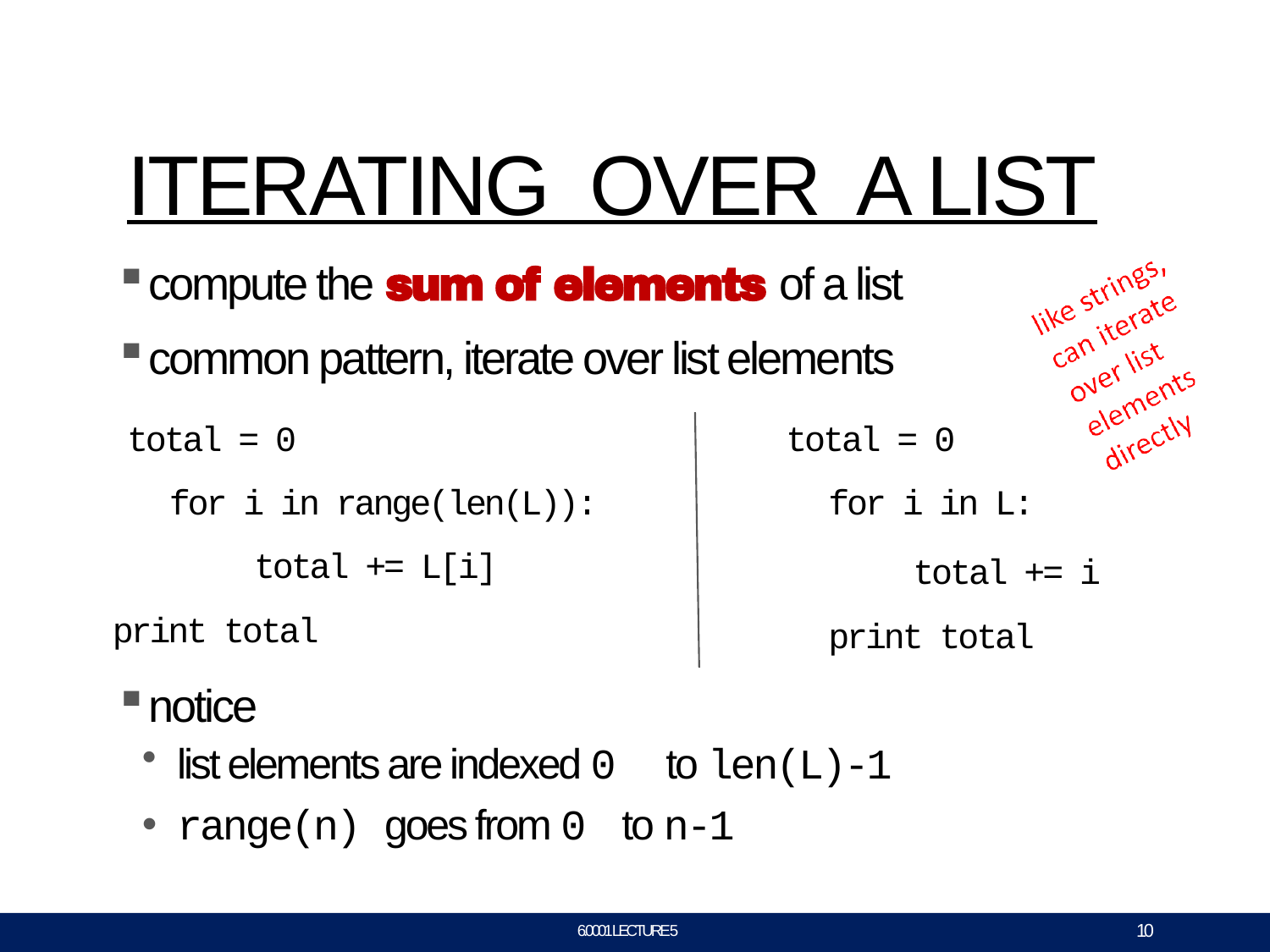

# ITERATING  OVER  A LIST
compute the sum of elements of a list
common pattern, iterate over list elements

total = 0
for i in range(len(L)):  total += L[i]
print total
notice
list elements are indexed 0
total = 0
for i in L:
total += i  print total

to len(L)-1
range(n) goes from 0
to n-1
10
6.0001 LECTURE 5